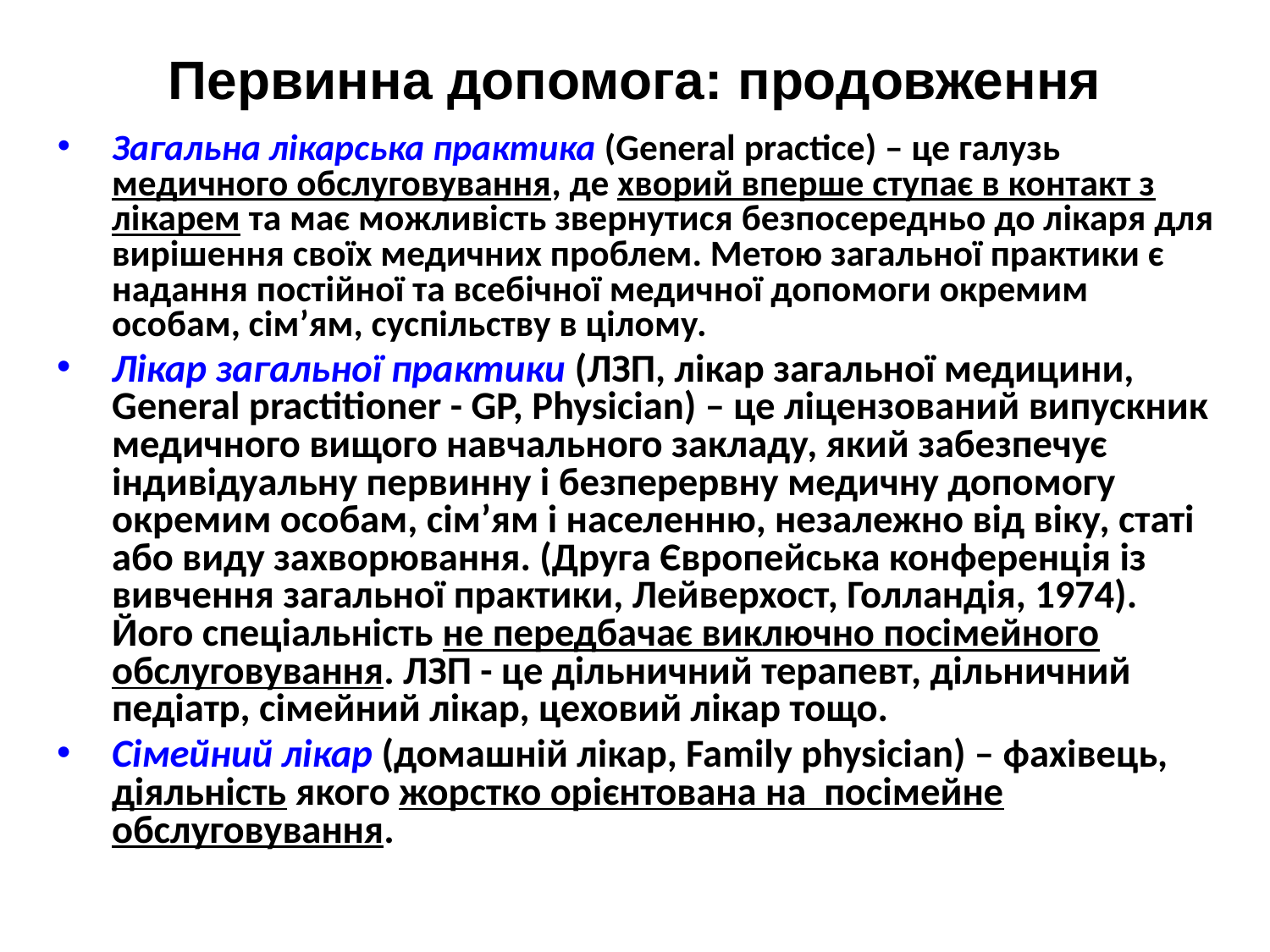

Первинна допомога: продовження
Загальна лікарська практика (General practice) – це галузь медичного обслуговування, де хворий вперше ступає в контакт з лікарем та має можливість звернутися безпосередньо до лікаря для вирішення своїх медичних проблем. Метою загальної практики є надання постійної та всебічної медичної допомоги окремим особам, сім’ям, суспільству в цілому.
Лікар загальної практики (ЛЗП, лікар загальної медицини, General practitioner - GP, Physician) – це ліцензований випускник медичного вищого навчального закладу, який забезпечує індивідуальну первинну і безперервну медичну допомогу окремим особам, сім’ям і населенню, незалежно від віку, статі або виду захворювання. (Друга Європейська конференція із вивчення загальної практики, Лейверхост, Голландія, 1974).  Його спеціальність не передбачає виключно посімейного обслуговування. ЛЗП - це дільничний терапевт, дільничний педіатр, сімейний лікар, цеховий лікар тощо.
Сімейний лікар (домашній лікар, Family physician) – фахівець, діяльність якого жорстко орієнтована на  посімейне обслуговування.